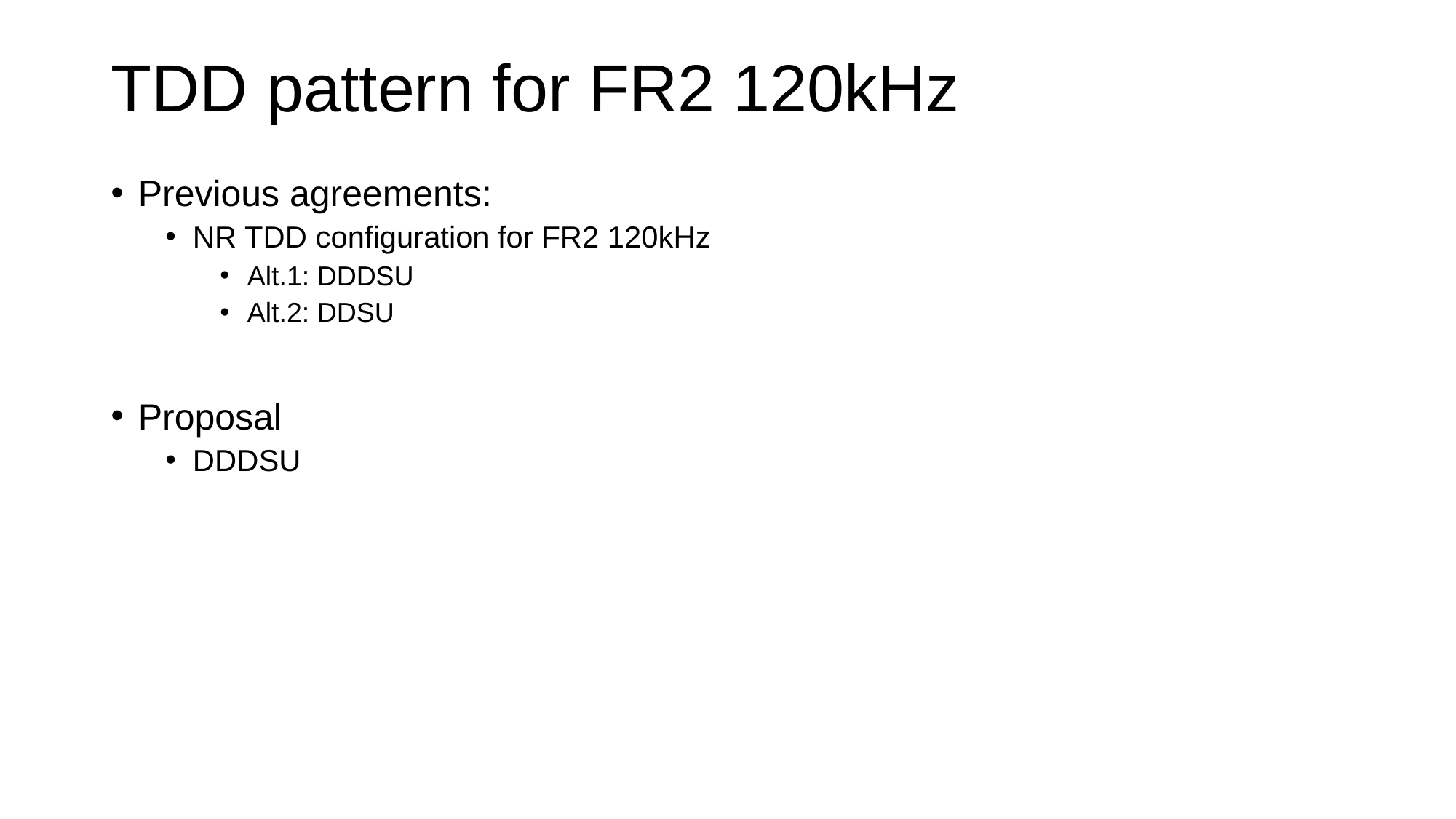

# TDD pattern for FR2 120kHz
Previous agreements:
NR TDD configuration for FR2 120kHz
Alt.1: DDDSU
Alt.2: DDSU

Proposal
DDDSU